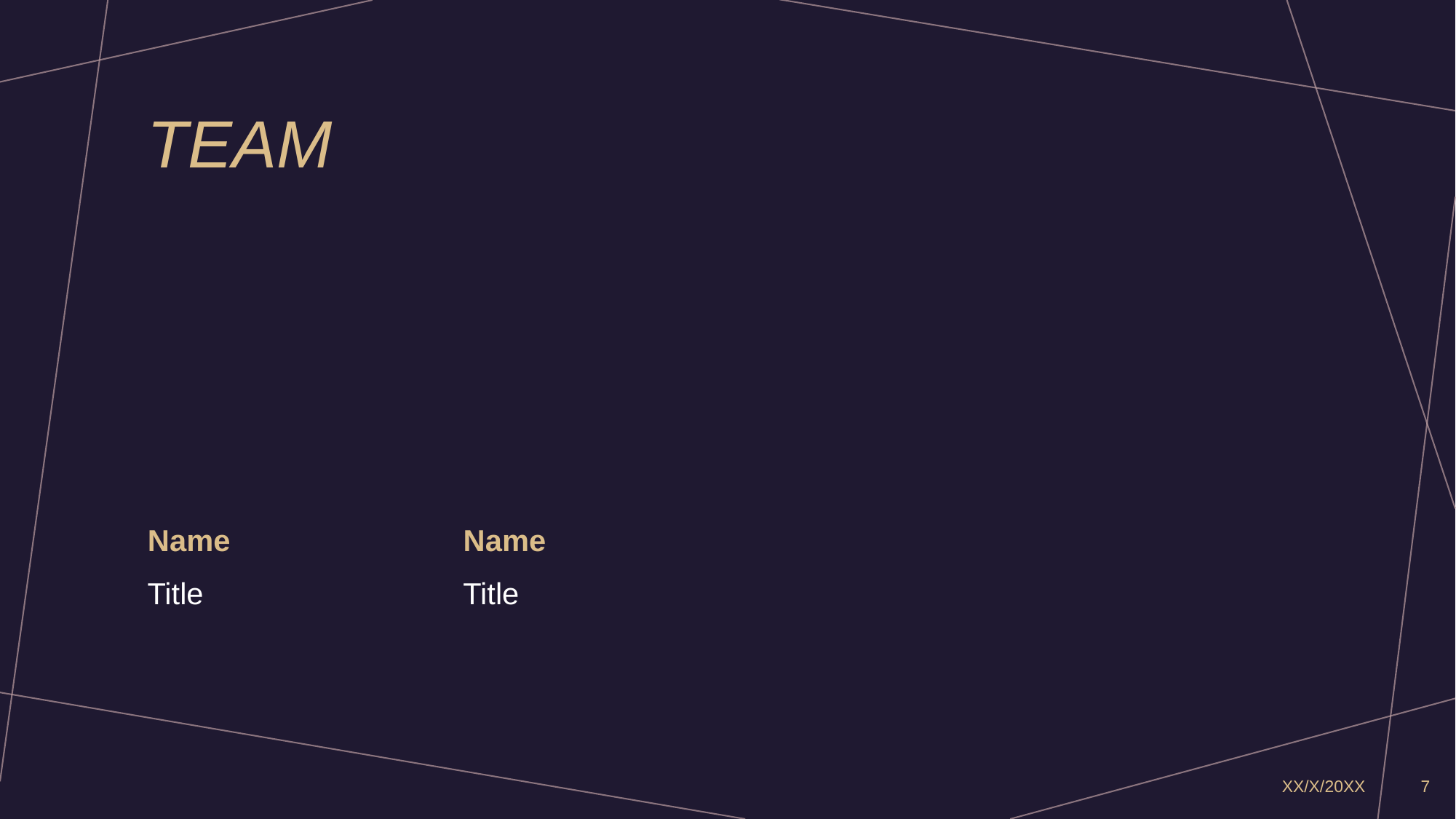

# team

Name
Name
Title
Title

XX/X/20XX
7